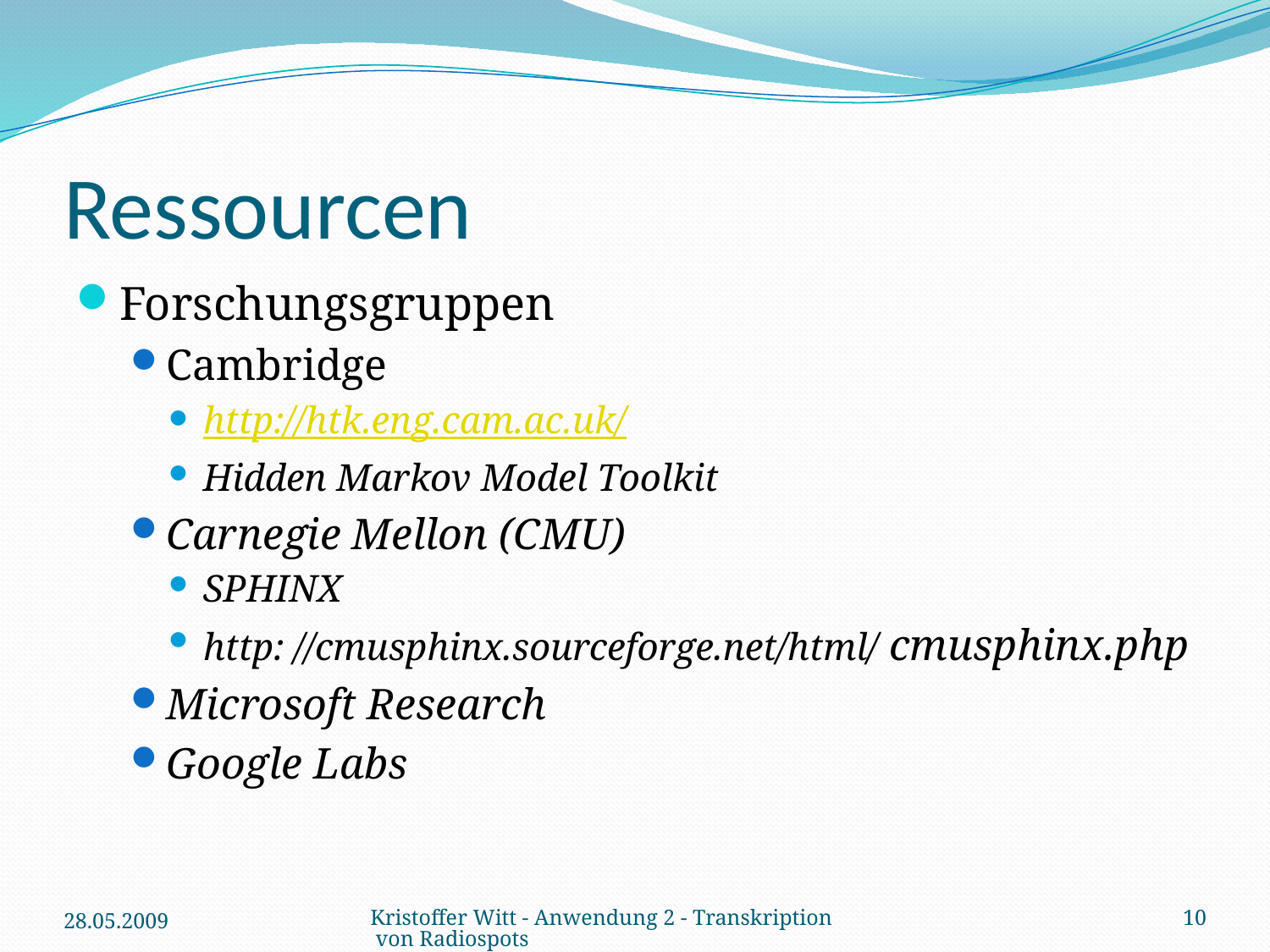

# Ressourcen
Forschungsgruppen
Cambridge
http://htk.eng.cam.ac.uk/
Hidden Markov Model Toolkit
Carnegie Mellon (CMU)
SPHINX
http: //cmusphinx.sourceforge.net/html/ cmusphinx.php
Microsoft Research
Google Labs

28.05.2009
Kristoffer Witt - Anwendung 2 - Transkription von Radiospots
10